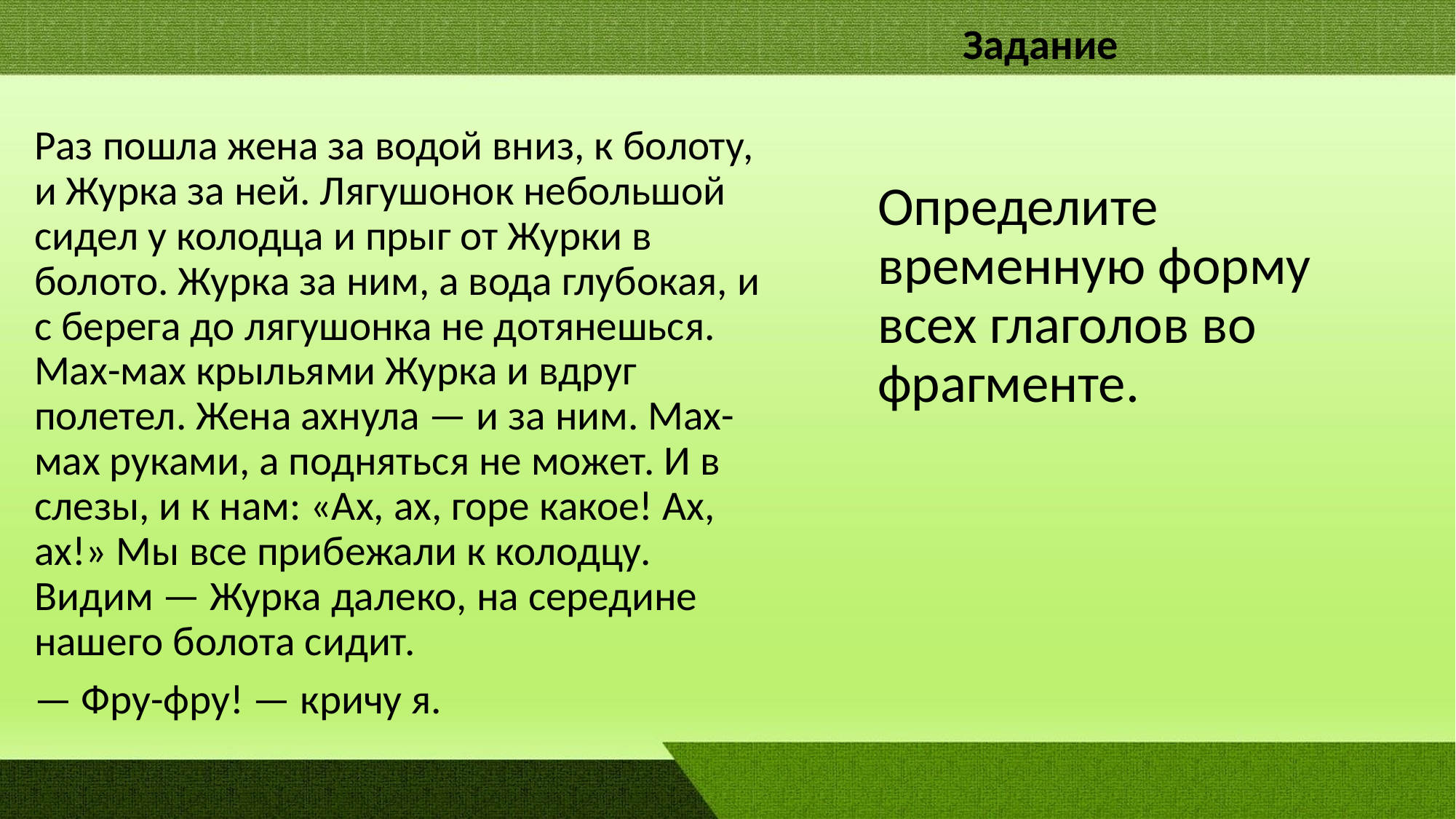

Задание
Раз пошла жена за водой вниз, к болоту, и Журка за ней. Лягушонок небольшой сидел у колодца и прыг от Журки в болото. Журка за ним, а вода глубокая, и с берега до лягушонка не дотянешься. Мах-мах крыльями Журка и вдруг полетел. Жена ахнула — и за ним. Мах-мах руками, а подняться не может. И в слезы, и к нам: «Ах, ах, горе какое! Ах, ах!» Мы все прибежали к колодцу. Видим — Журка далеко, на середине нашего болота сидит.
— Фру-фру! — кричу я.

Определите временную форму всех глаголов во фрагменте.